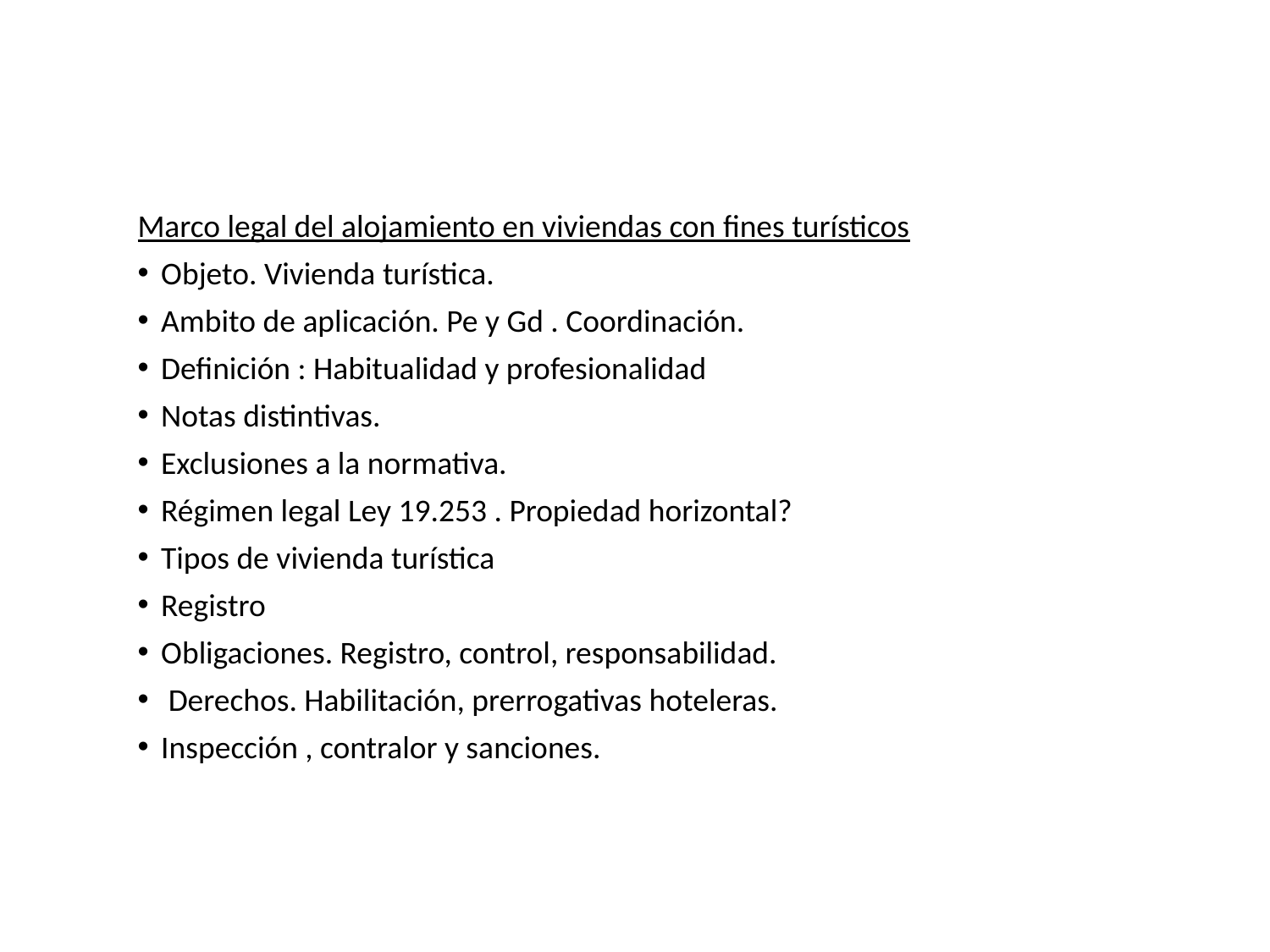

Marco legal del alojamiento en viviendas con fines turísticos
Objeto. Vivienda turística.
Ambito de aplicación. Pe y Gd . Coordinación.
Definición : Habitualidad y profesionalidad
Notas distintivas.
Exclusiones a la normativa.
Régimen legal Ley 19.253 . Propiedad horizontal?
Tipos de vivienda turística
Registro
Obligaciones. Registro, control, responsabilidad.
 Derechos. Habilitación, prerrogativas hoteleras.
Inspección , contralor y sanciones.